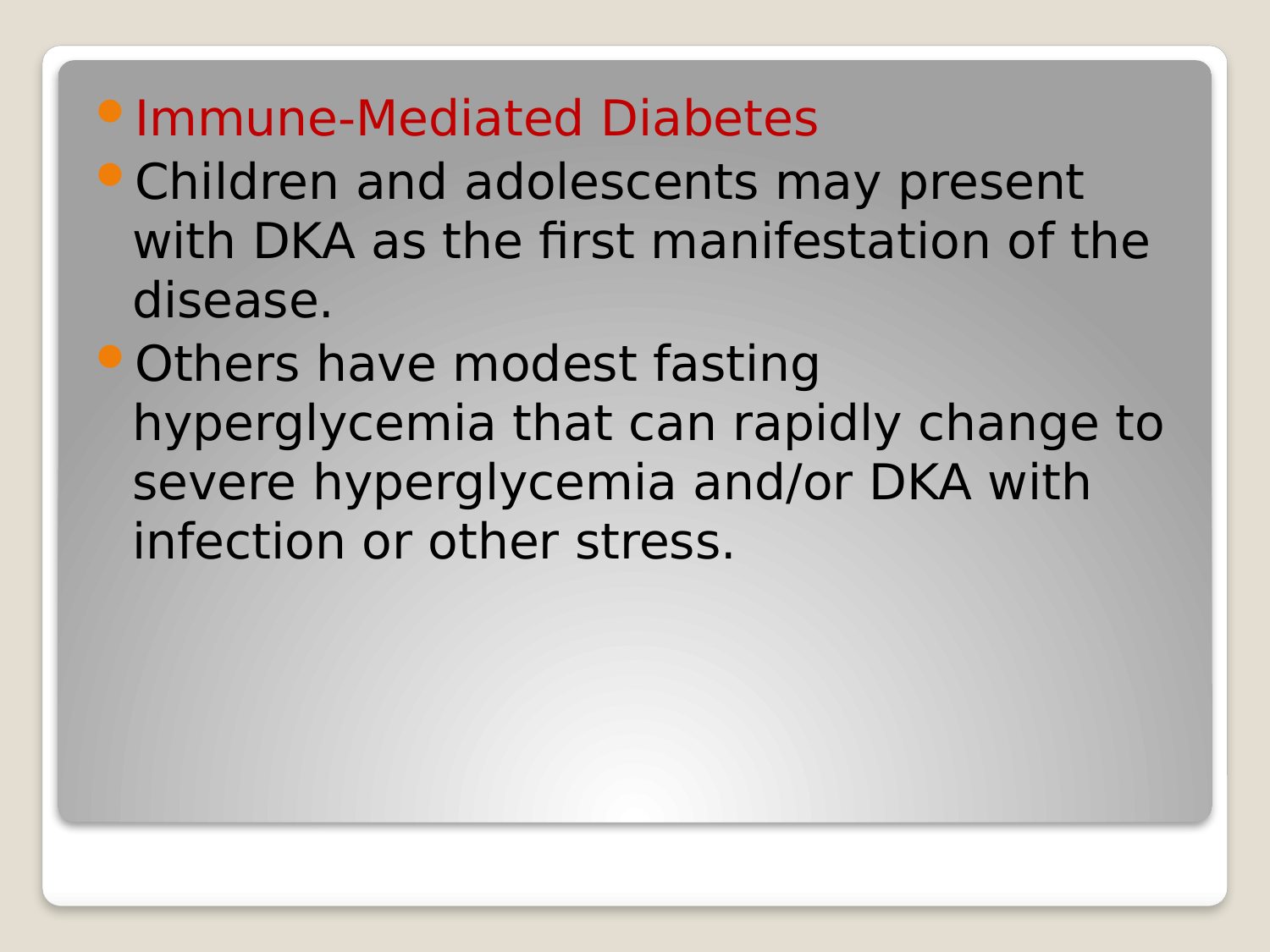

Immune-Mediated Diabetes
Children and adolescents may present with DKA as the first manifestation of the disease.
Others have modest fasting hyperglycemia that can rapidly change to severe hyperglycemia and/or DKA with infection or other stress.

#